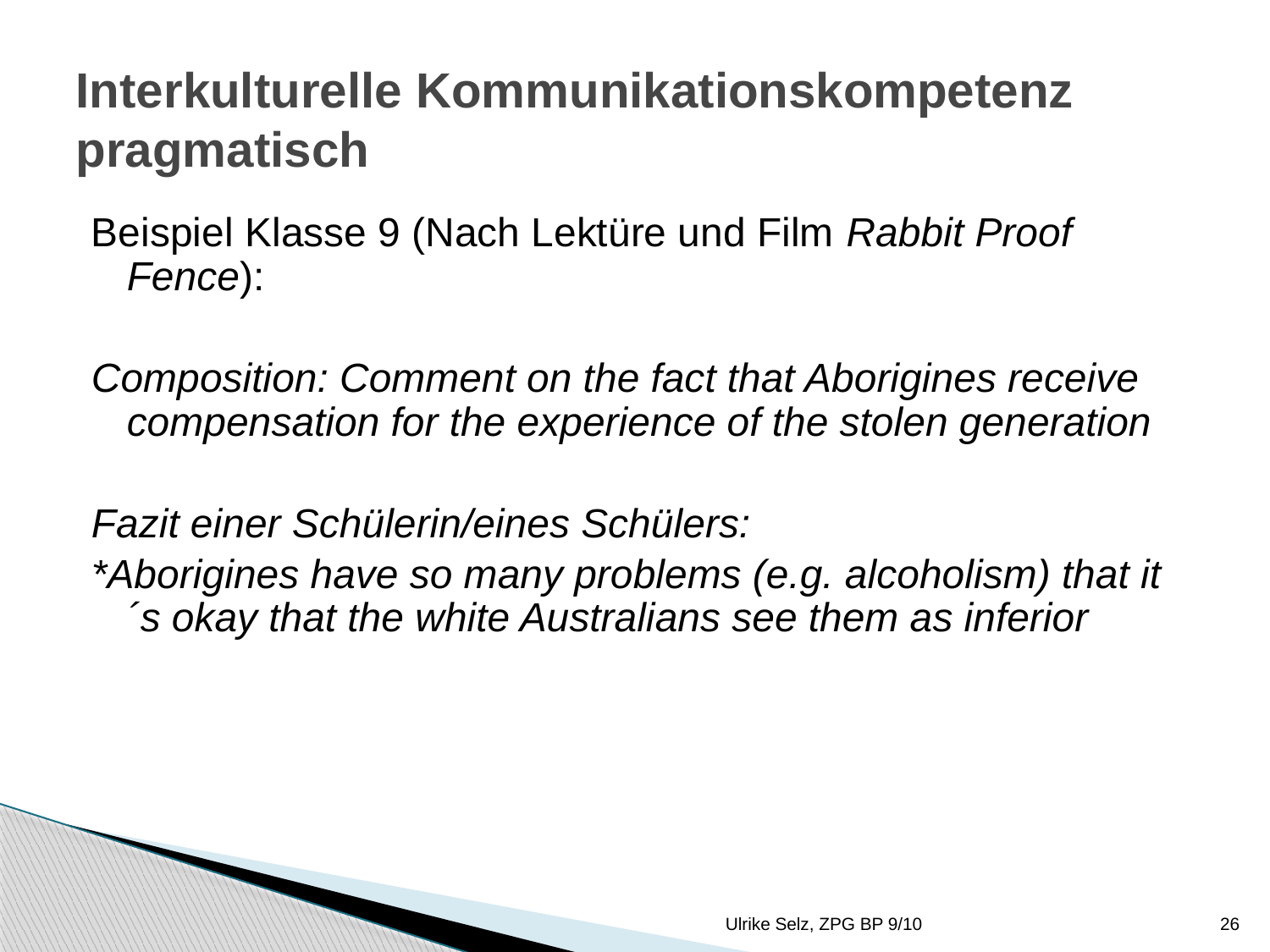

# Interkulturelle Kommunikationskompetenz pragmatisch
Beispiel Klasse 9 (Nach Lektüre und Film Rabbit Proof Fence):

Composition: Comment on the fact that Aborigines receive compensation for the experience of the stolen generation

Fazit einer Schülerin/eines Schülers:
*Aborigines have so many problems (e.g. alcoholism) that it´s okay that the white Australians see them as inferior

Ulrike Selz, ZPG BP 9/10
26